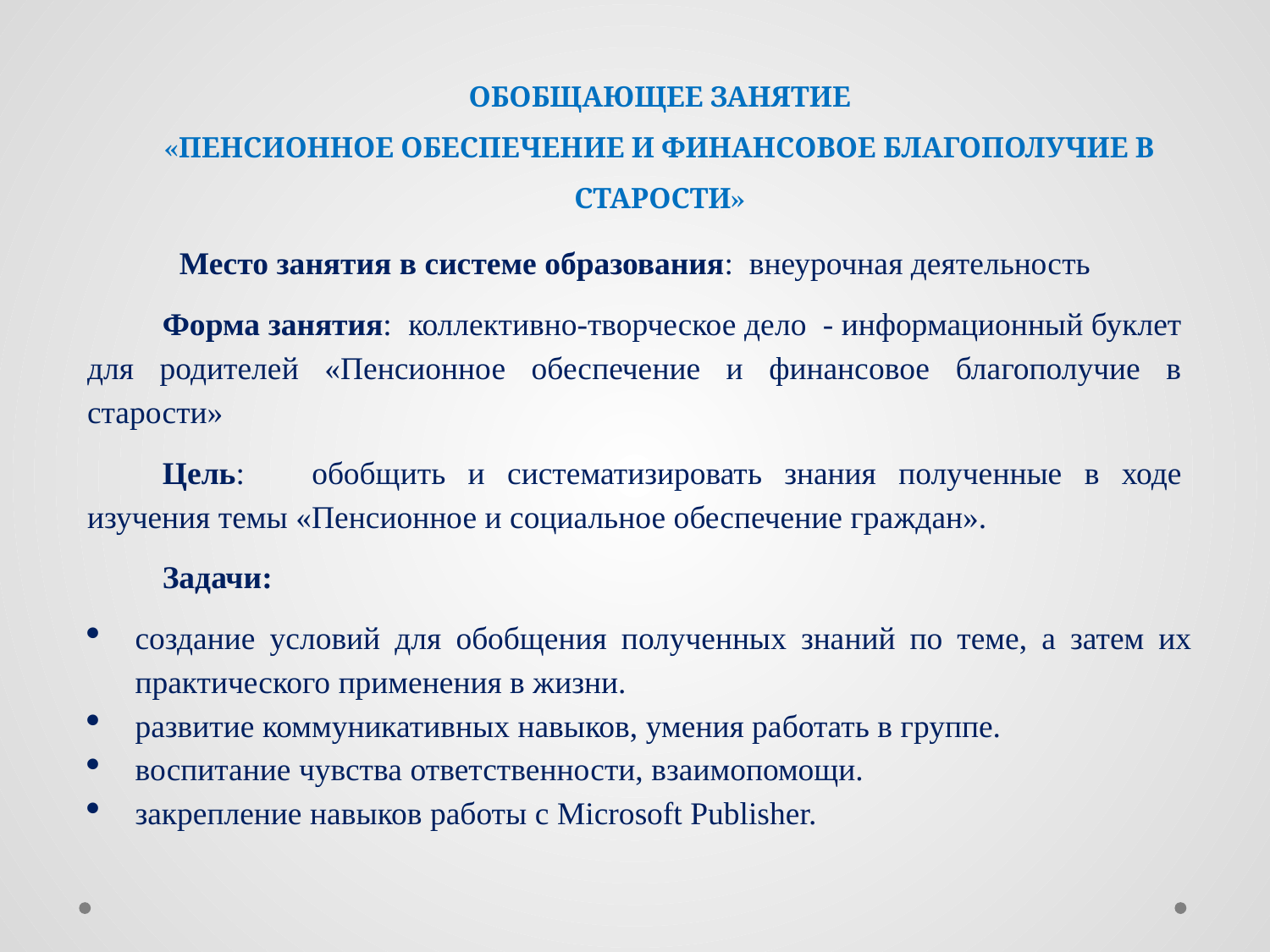

ОБОБЩАЮЩЕЕ ЗАНЯТИЕ
«ПЕНСИОННОЕ ОБЕСПЕЧЕНИЕ И ФИНАНСОВОЕ БЛАГОПОЛУЧИЕ В СТАРОСТИ»
Место занятия в системе образования:  внеурочная деятельность
Форма занятия:  коллективно-творческое дело  - информационный буклет для родителей «Пенсионное обеспечение и финансовое благополучие в старости»
Цель:   обобщить и систематизировать знания полученные в ходе изучения темы «Пенсионное и социальное обеспечение граждан».
Задачи:
создание условий для обобщения полученных знаний по теме, а затем их практического применения в жизни.
развитие коммуникативных навыков, умения работать в группе.
воспитание чувства ответственности, взаимопомощи.
закрепление навыков работы с Microsoft Publisher.